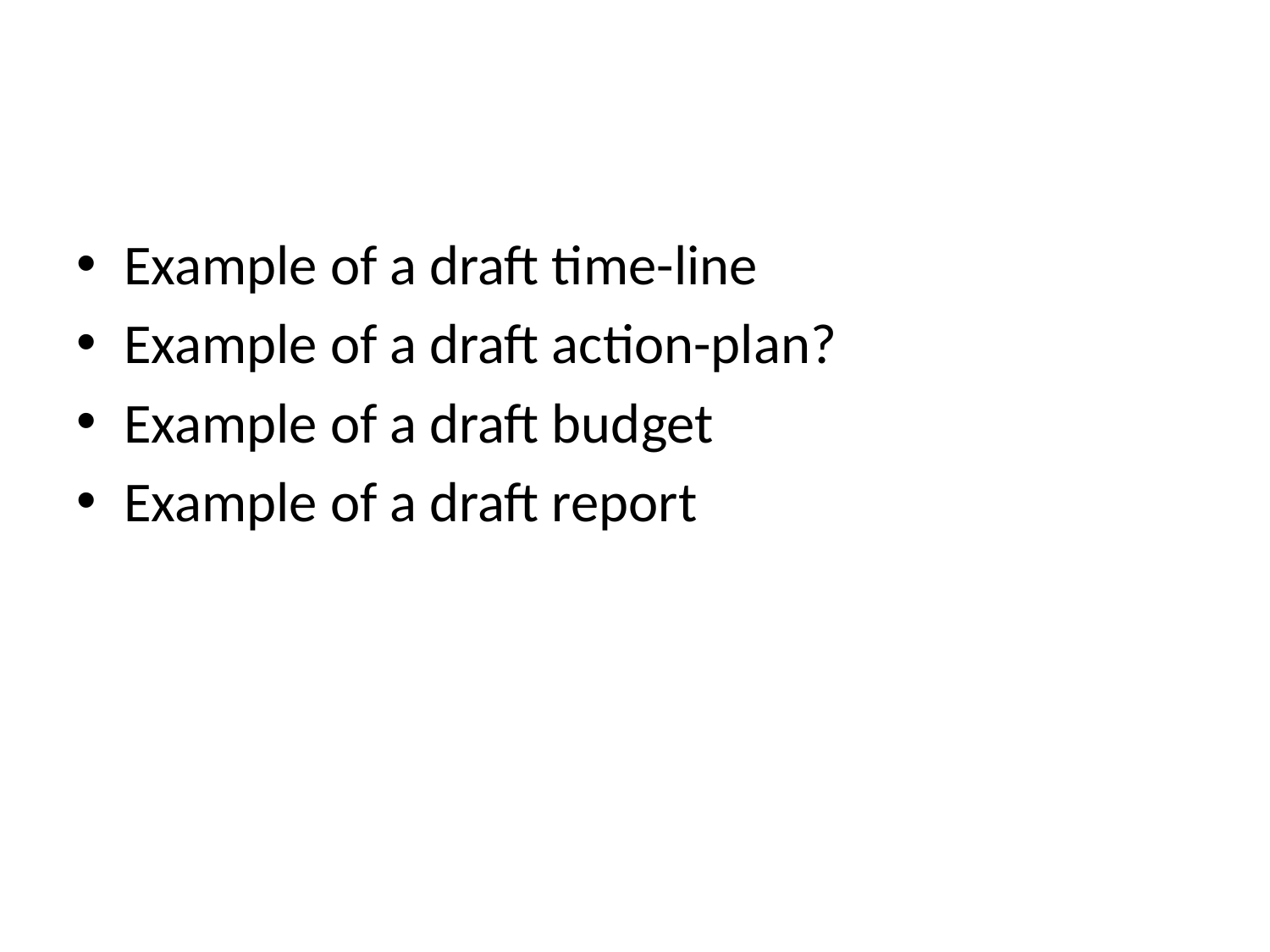

#
Example of a draft time-line
Example of a draft action-plan?
Example of a draft budget
Example of a draft report